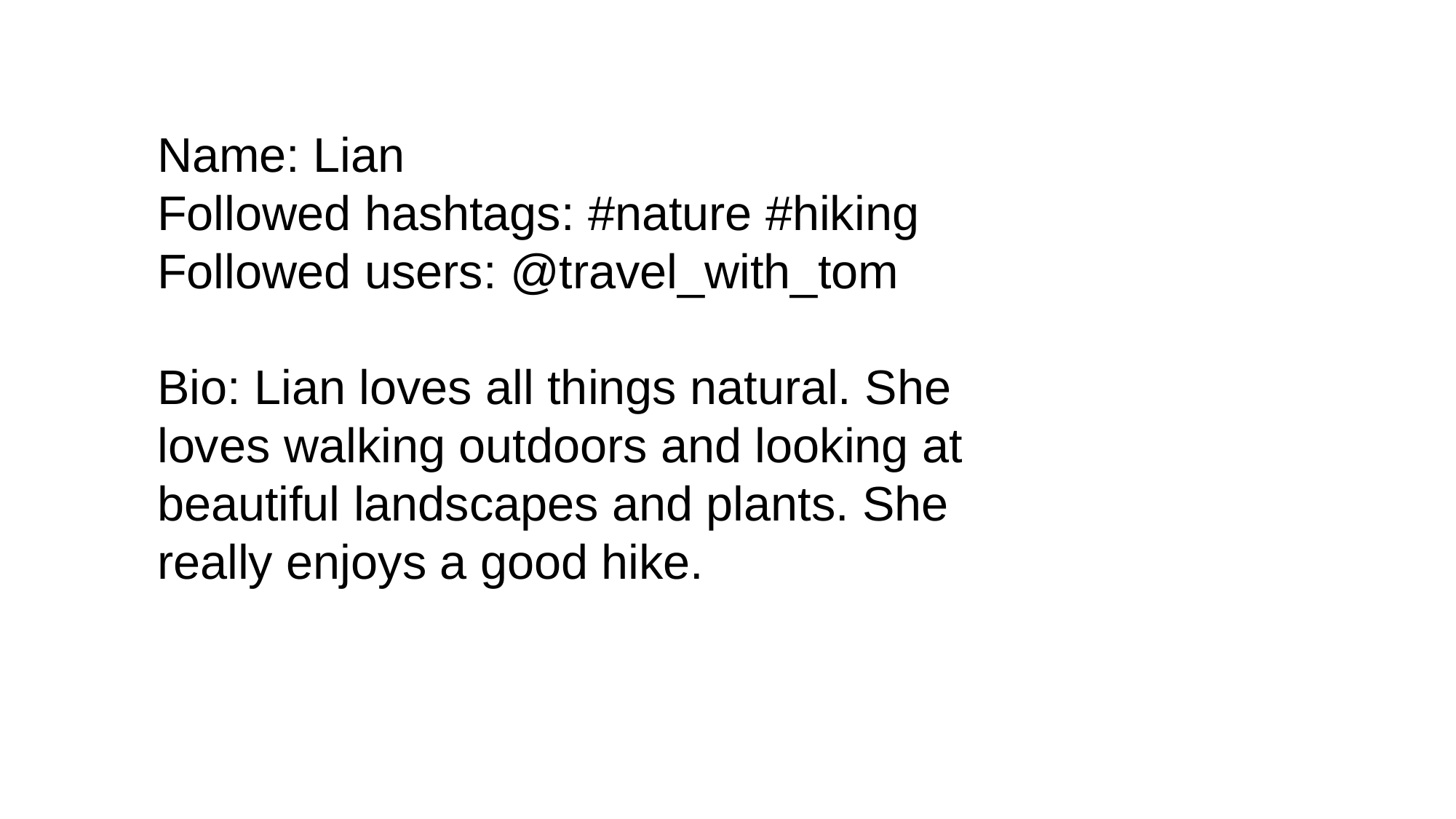

Name: Lian
Followed hashtags: #nature #hiking
Followed users: @travel_with_tom

Bio: Lian loves all things natural. She loves walking outdoors and looking at beautiful landscapes and plants. She really enjoys a good hike.